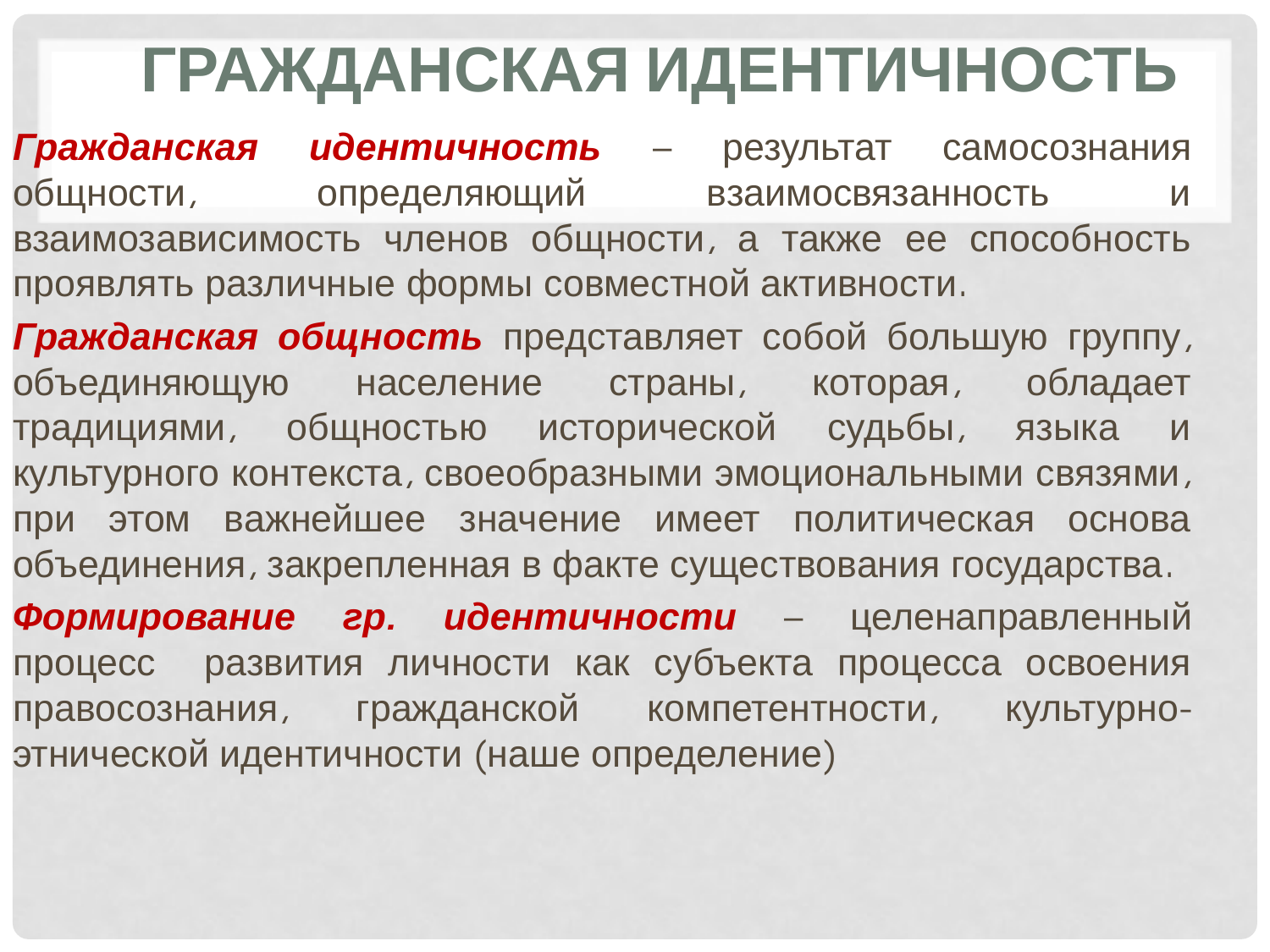

# ГРАЖДАНСКАЯ ИДЕНТИЧНОСТЬ
Гражданская идентичность – результат самосознания общности, определяющий взаимосвязанность и взаимозависимость членов общности, а также ее способность проявлять различные формы совместной активности.
Гражданская общность представляет собой большую группу, объединяющую население страны, которая, обладает традициями, общностью исторической судьбы, языка и культурного контекста, своеобразными эмоциональными связями, при этом важнейшее значение имеет политическая основа объединения, закрепленная в факте существования государства.
Формирование гр. идентичности – целенаправленный процесс  развития личности как субъекта процесса освоения правосознания, гражданской компетентности, культурно-этнической идентичности (наше определение)